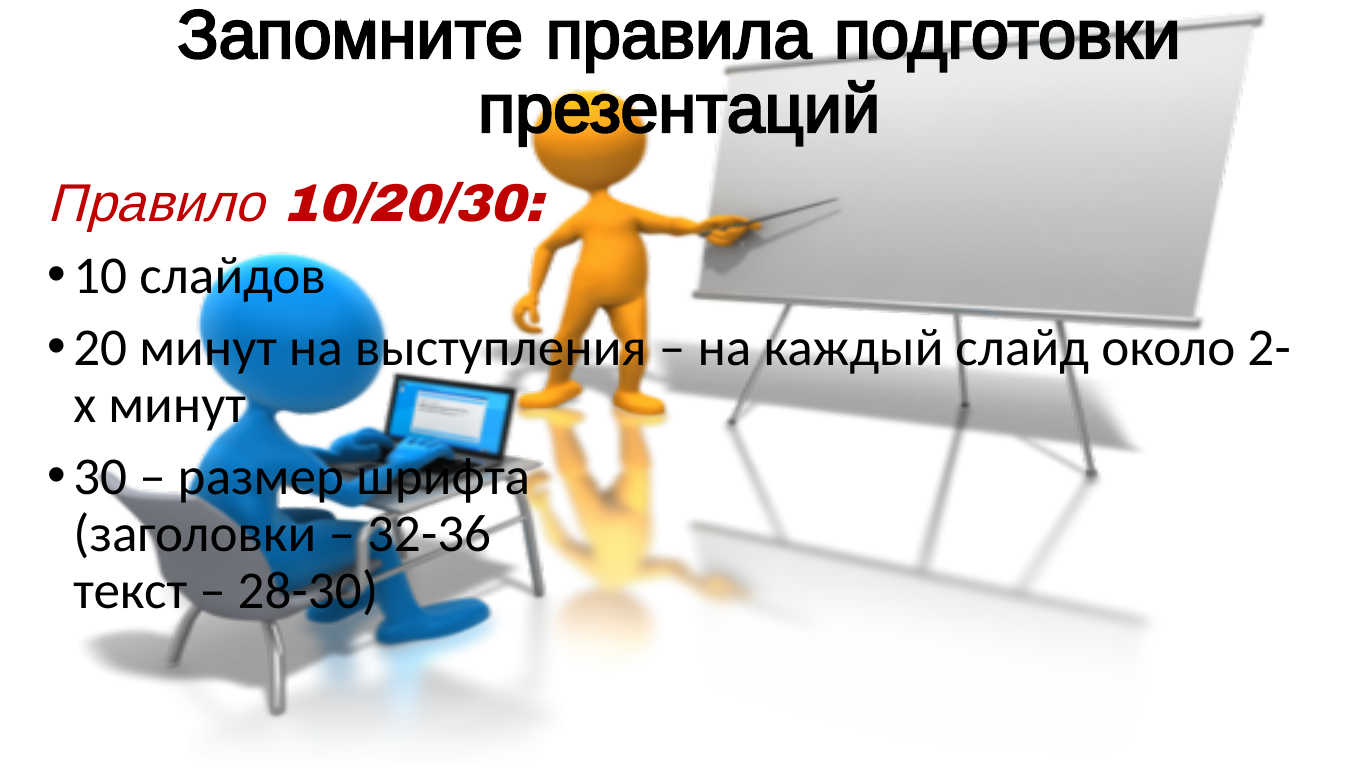

# Запомните правила подготовки презентаций
Правило 10/20/30:
10 слайдов
20 минут на выступления – на каждый слайд около 2-х минут
30 – размер шрифта
(заголовки – 32-36
текст – 28-30)